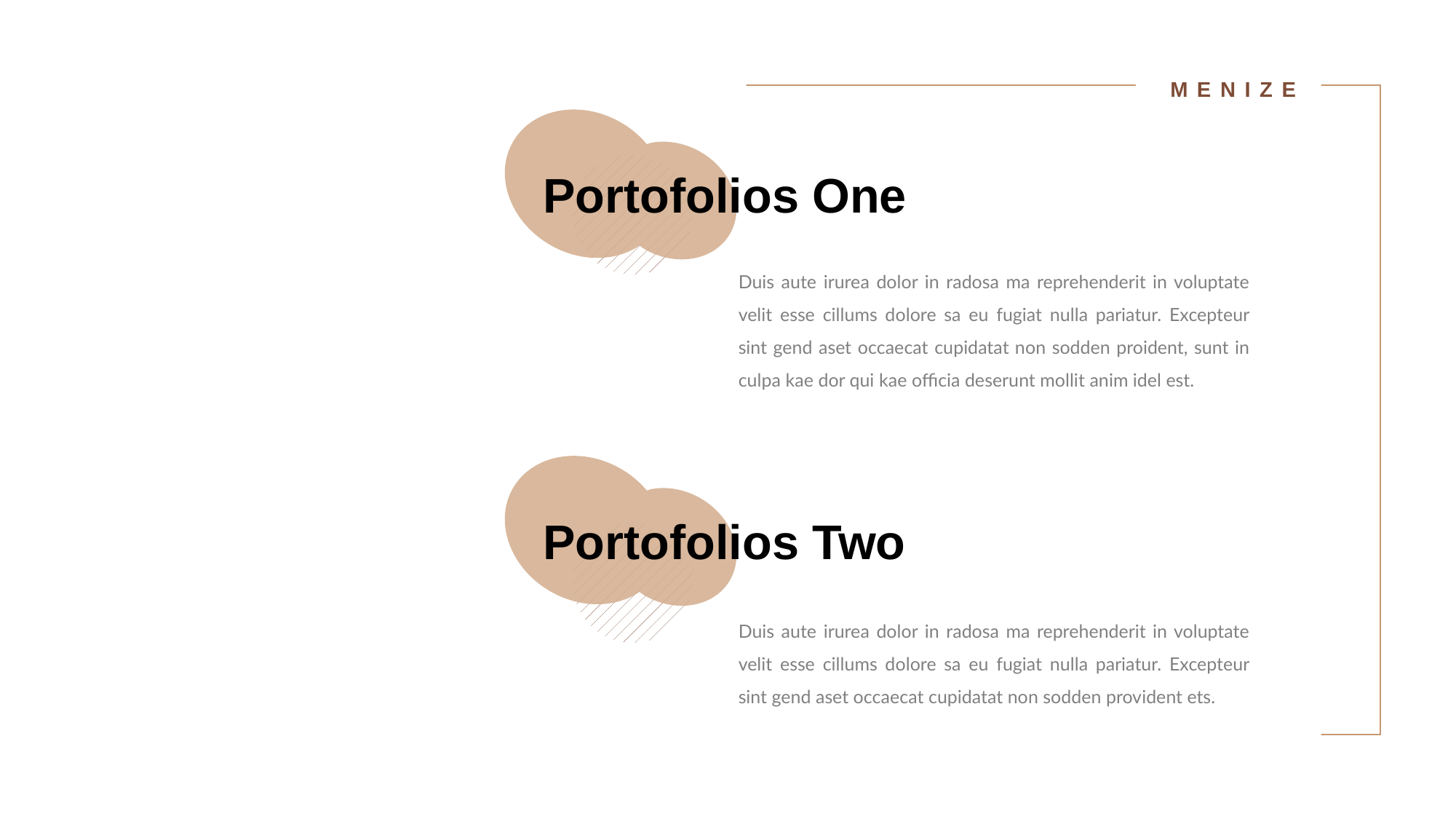

MENIZE

Portofolios One
Duis aute irurea dolor in radosa ma reprehenderit in voluptate velit esse cillums dolore sa eu fugiat nulla pariatur. Excepteur sint gend aset occaecat cupidatat non sodden proident, sunt in culpa kae dor qui kae officia deserunt mollit anim idel est.

Portofolios Two
Duis aute irurea dolor in radosa ma reprehenderit in voluptate velit esse cillums dolore sa eu fugiat nulla pariatur. Excepteur sint gend aset occaecat cupidatat non sodden provident ets.